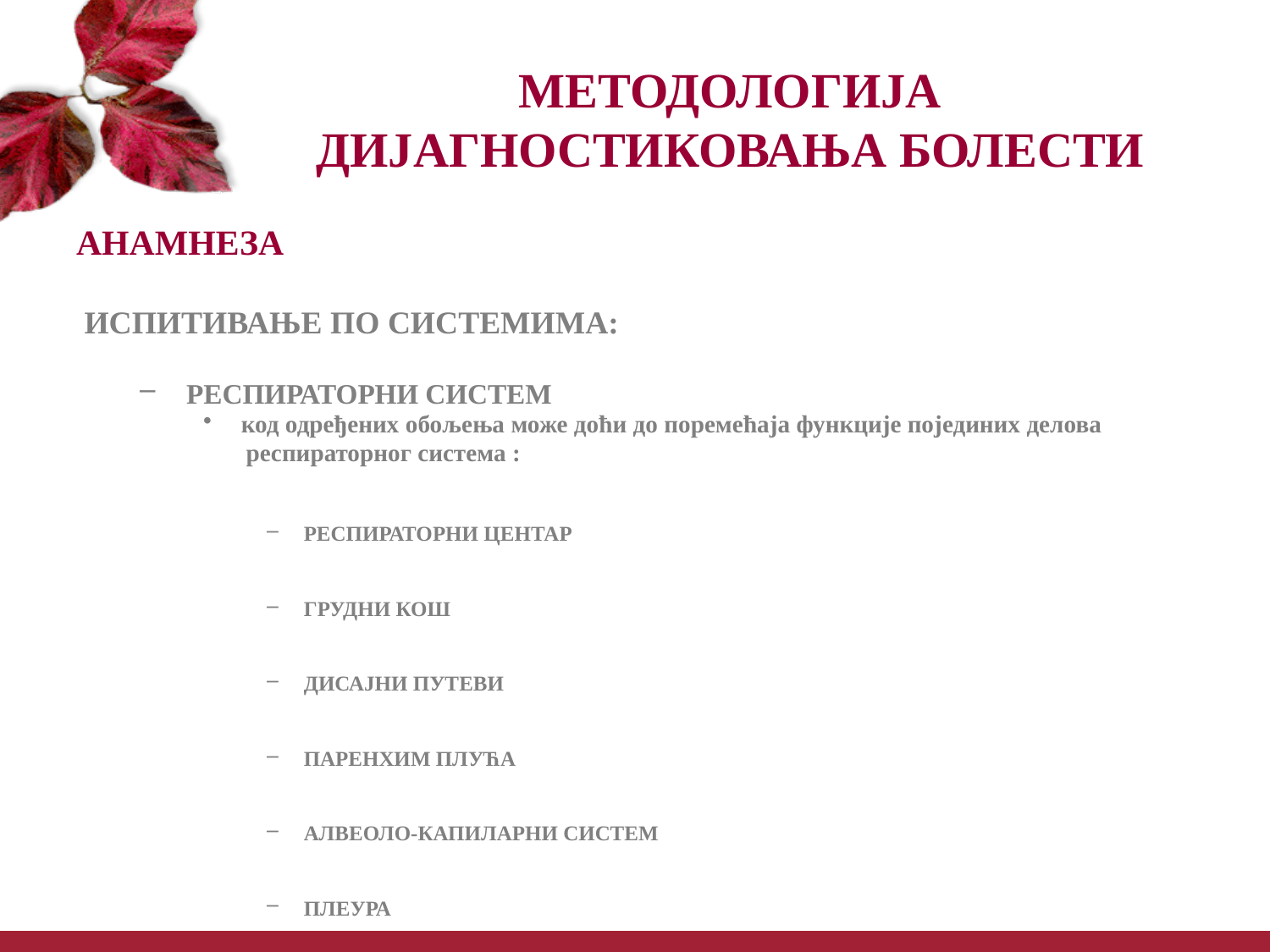

# МЕТОДОЛОГИЈА ДИЈАГНОСТИКОВАЊА БОЛЕСТИ
АНАМНЕЗА

 ИСПИТИВАЊЕ ПО СИСТЕМИМА:

 РЕСПИРАТОРНИ СИСТЕМ
 код одређених обољења може доћи до поремећаја функције појединих делова
       респираторног система :

 РЕСПИРАТОРНИ ЦЕНТАР

 ГРУДНИ КОШ

 ДИСАЈНИ ПУТЕВИ

 ПАРЕНХИМ ПЛУЋА

 АЛВЕОЛО-КАПИЛАРНИ СИСТЕМ

 ПЛЕУРА

 ДИЈАФРАГМА